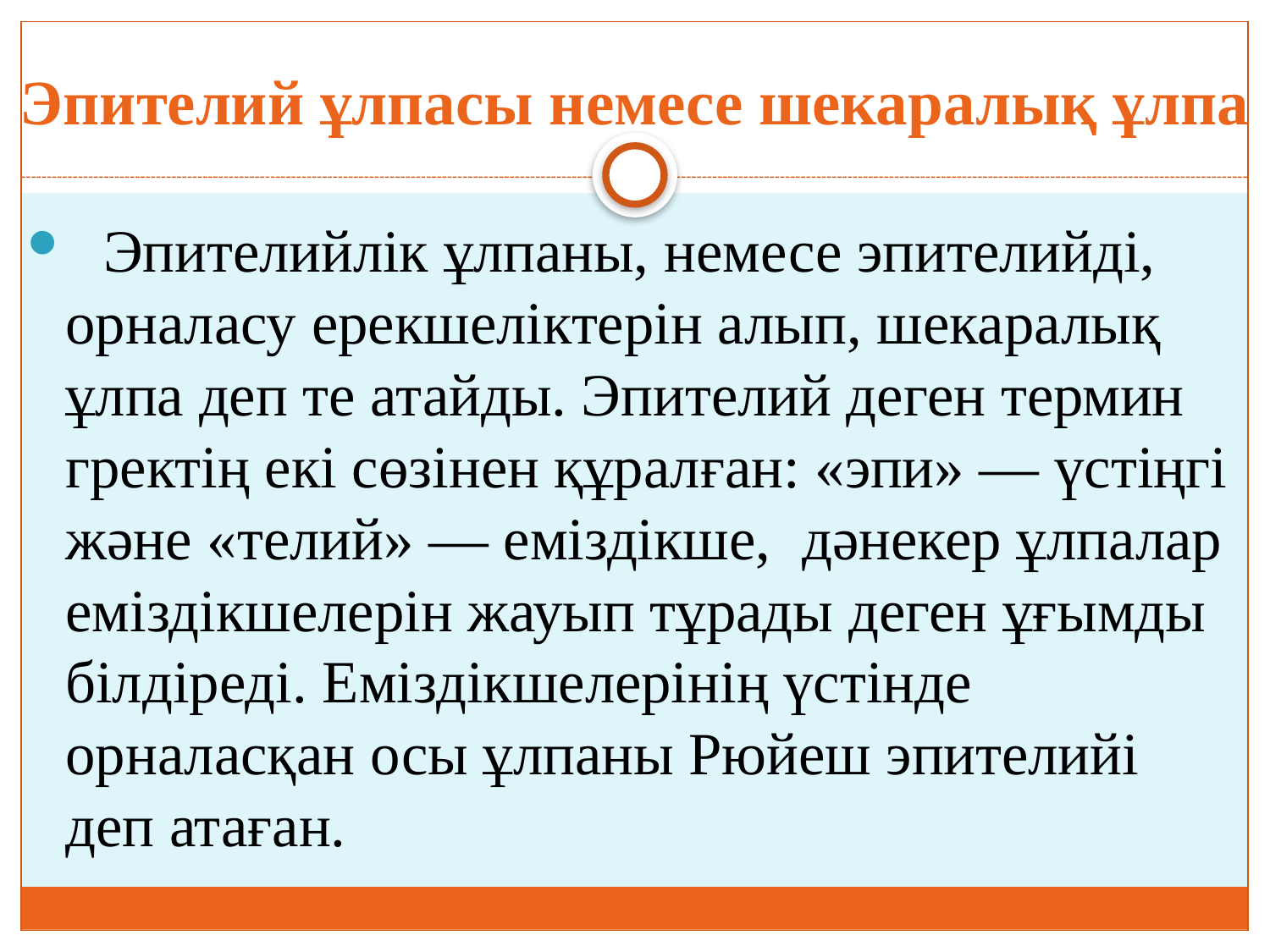

# Эпителий ұлпасы немесе шекаралық ұлпа
   Эпителийлік ұлпаны, немесе эпителийді, орналасу ерекшеліктерін алып, шекаралық ұлпа деп те атайды. Эпителий деген термин гректің екі сөзінен құралған: «эпи» — үстіңгі және «телий» — еміздікше,  дәнекер ұлпалар еміздікшелерін жауып тұрады деген ұғымды білдіреді. Еміздікшелерінің үстінде орналасқан осы ұлпаны Рюйеш эпителийі деп атаған.